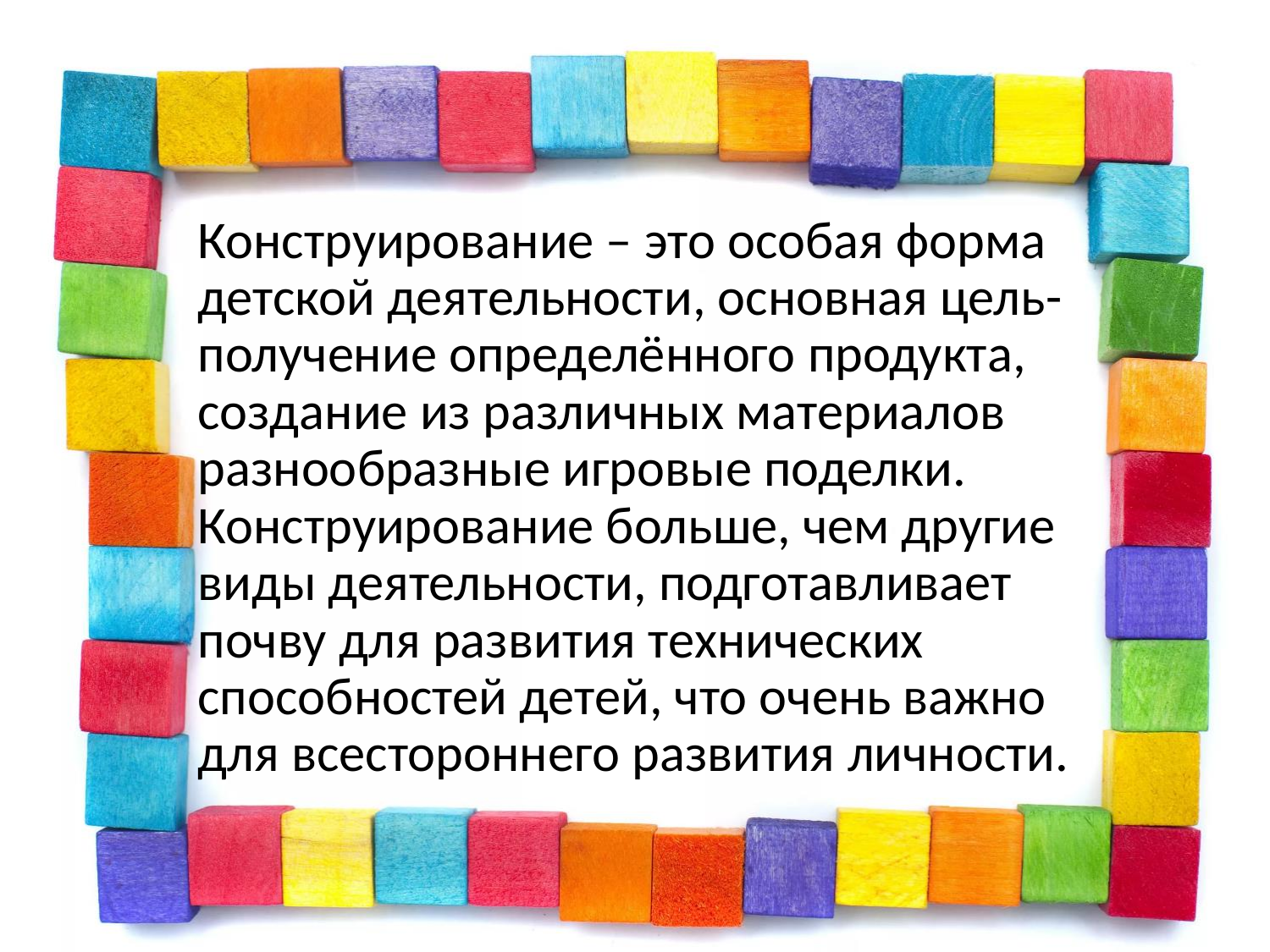

Конструирование – это особая форма детской деятельности, основная цель- получение определённого продукта, создание из различных материалов разнообразные игровые поделки.
Конструирование больше, чем другие виды деятельности, подготавливает почву для развития технических способностей детей, что очень важно для всестороннего развития личности.